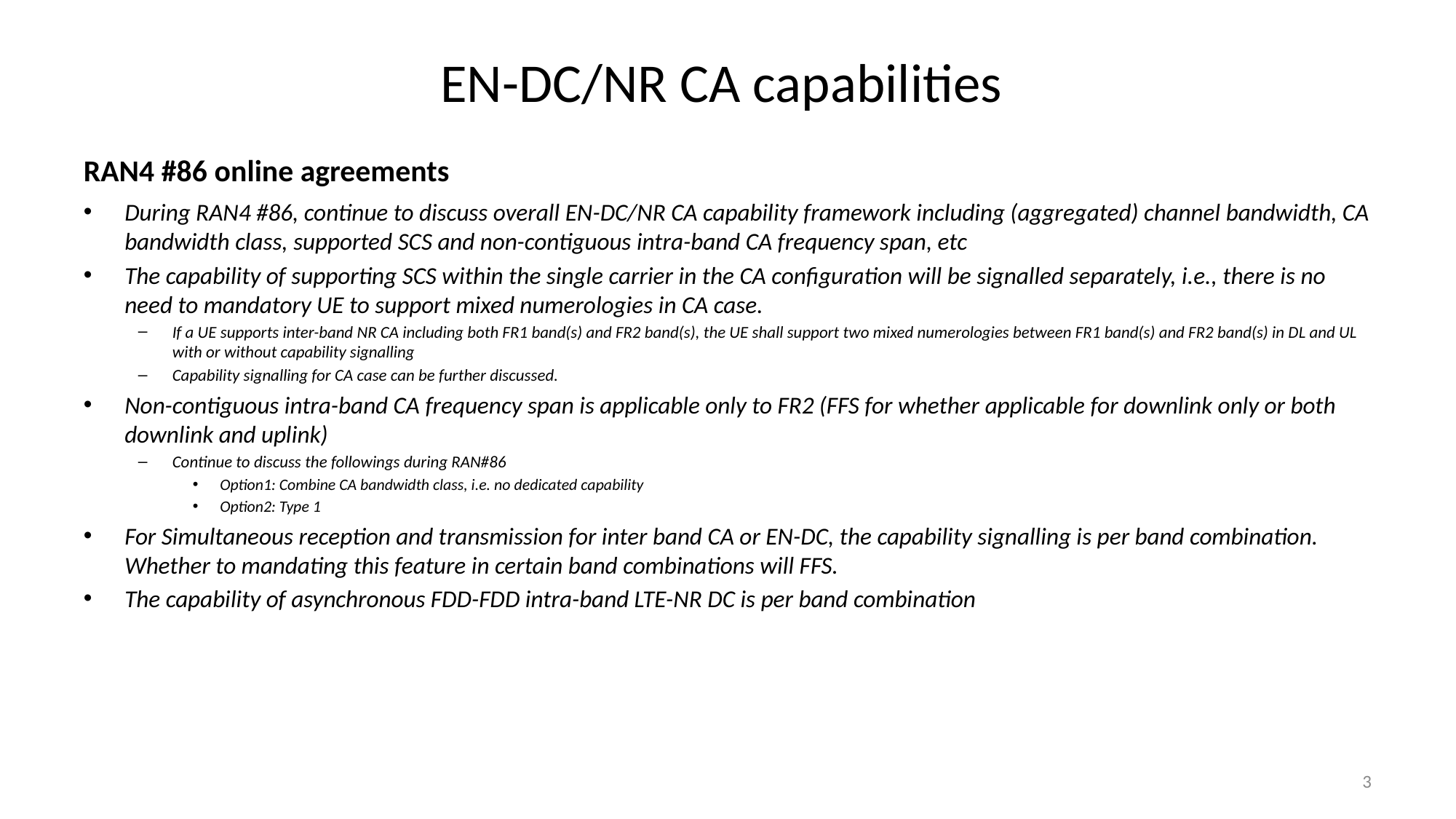

# EN-DC/NR CA capabilities
RAN4 #86 online agreements
During RAN4 #86, continue to discuss overall EN-DC/NR CA capability framework including (aggregated) channel bandwidth, CA bandwidth class, supported SCS and non-contiguous intra-band CA frequency span, etc
The capability of supporting SCS within the single carrier in the CA configuration will be signalled separately, i.e., there is no need to mandatory UE to support mixed numerologies in CA case.
If a UE supports inter-band NR CA including both FR1 band(s) and FR2 band(s), the UE shall support two mixed numerologies between FR1 band(s) and FR2 band(s) in DL and UL with or without capability signalling
Capability signalling for CA case can be further discussed.
Non-contiguous intra-band CA frequency span is applicable only to FR2 (FFS for whether applicable for downlink only or both downlink and uplink)
Continue to discuss the followings during RAN#86
Option1: Combine CA bandwidth class, i.e. no dedicated capability
Option2: Type 1
For Simultaneous reception and transmission for inter band CA or EN-DC, the capability signalling is per band combination. Whether to mandating this feature in certain band combinations will FFS.
The capability of asynchronous FDD-FDD intra-band LTE-NR DC is per band combination
3